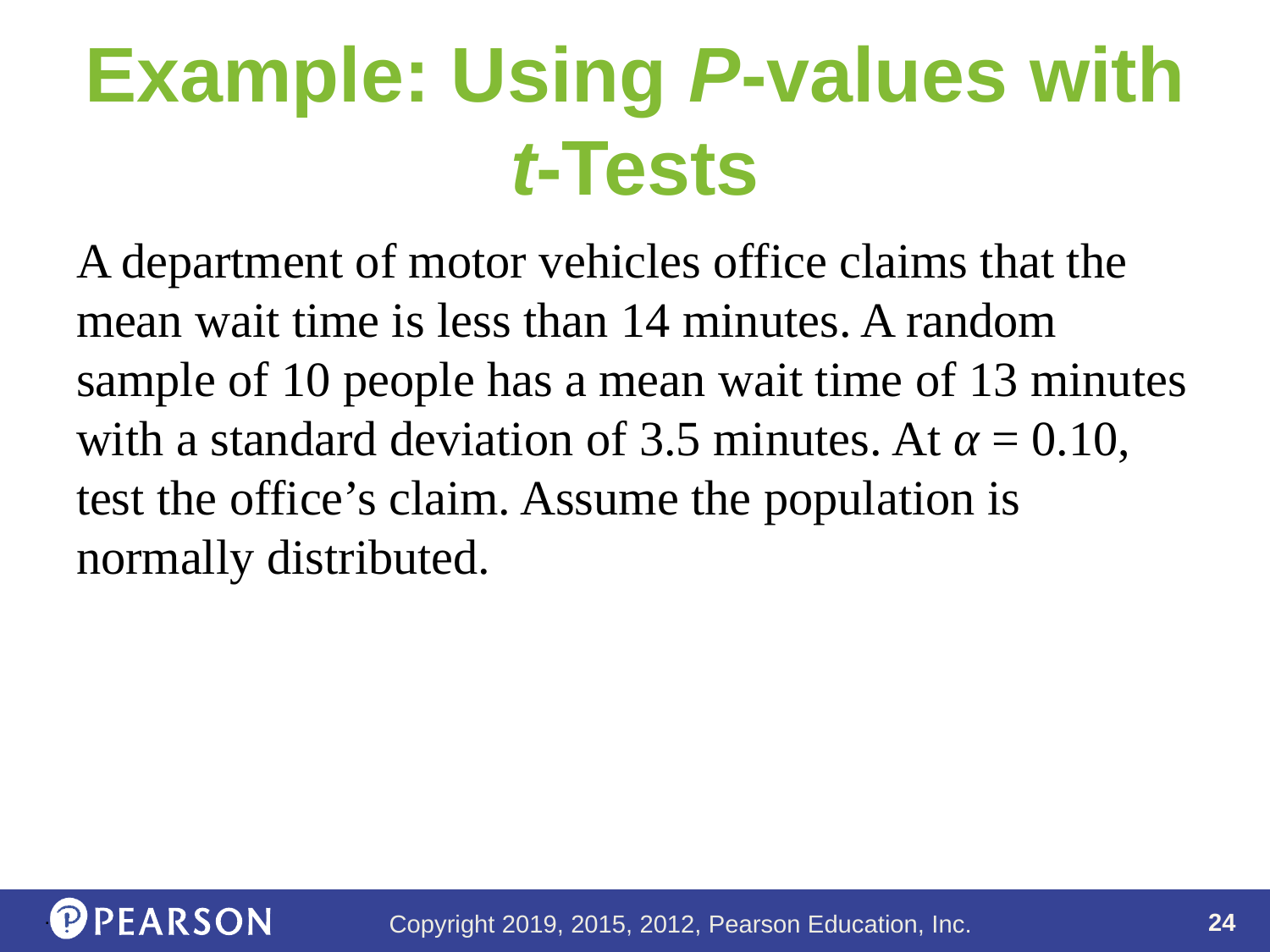

# Example: Using P-values with t-Tests
A department of motor vehicles office claims that the mean wait time is less than 14 minutes. A random sample of 10 people has a mean wait time of 13 minutes with a standard deviation of 3.5 minutes. At α = 0.10, test the office’s claim. Assume the population is normally distributed.
.